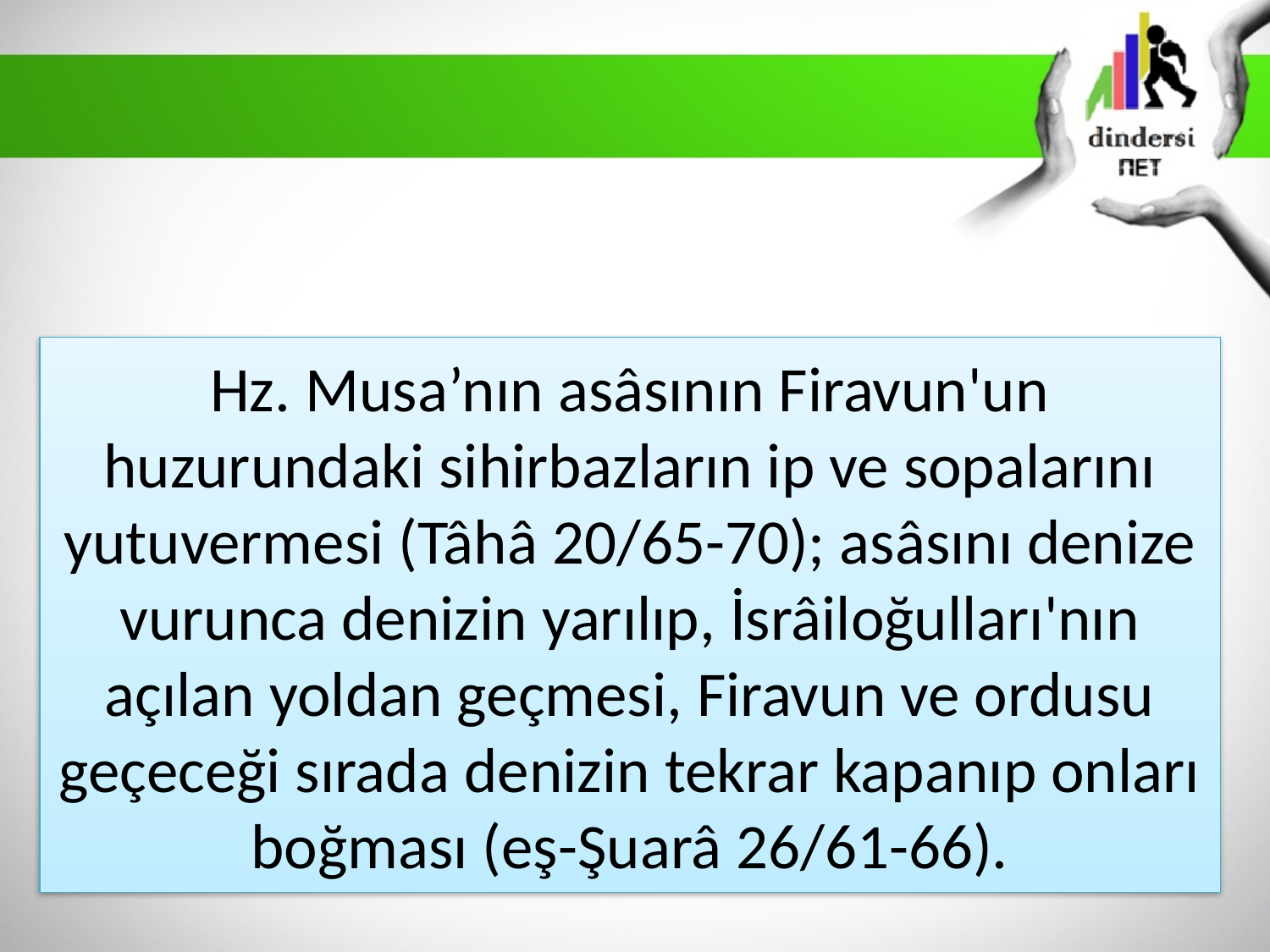

Hz. Musa’nın asâsının Firavun'un huzurundaki sihirbazların ip ve sopalarını yutuvermesi (Tâhâ 20/65-70); asâsını denize vurunca denizin yarılıp, İsrâiloğulları'nın açılan yoldan geçmesi, Firavun ve ordusu geçeceği sırada denizin tekrar kapanıp onları boğması (eş-Şuarâ 26/61-66).